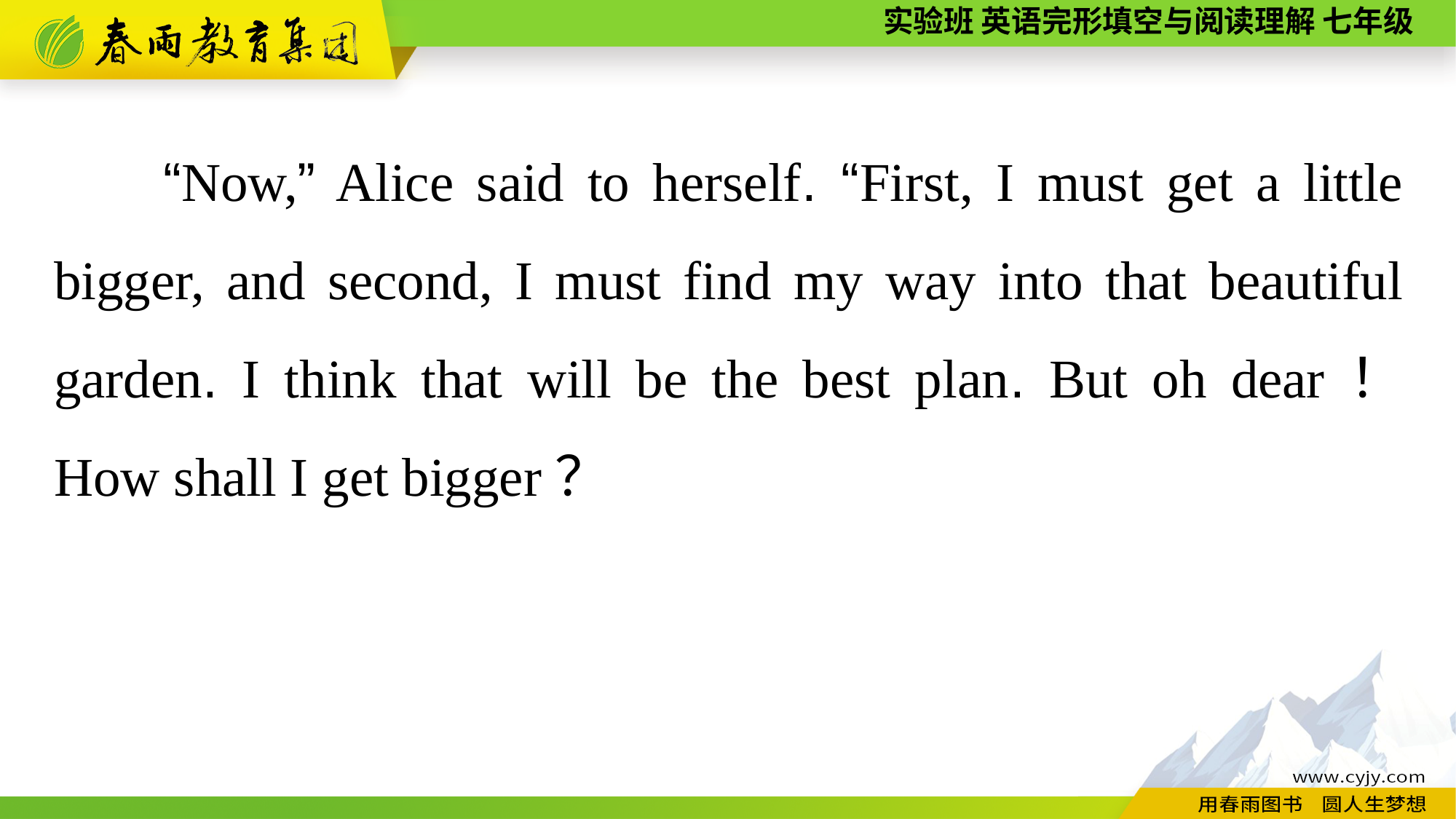

“Now,” Alice said to herself. “First, I must get a little bigger, and second, I must find my way into that beautiful garden. I think that will be the best plan. But oh dear！ How shall I get bigger？